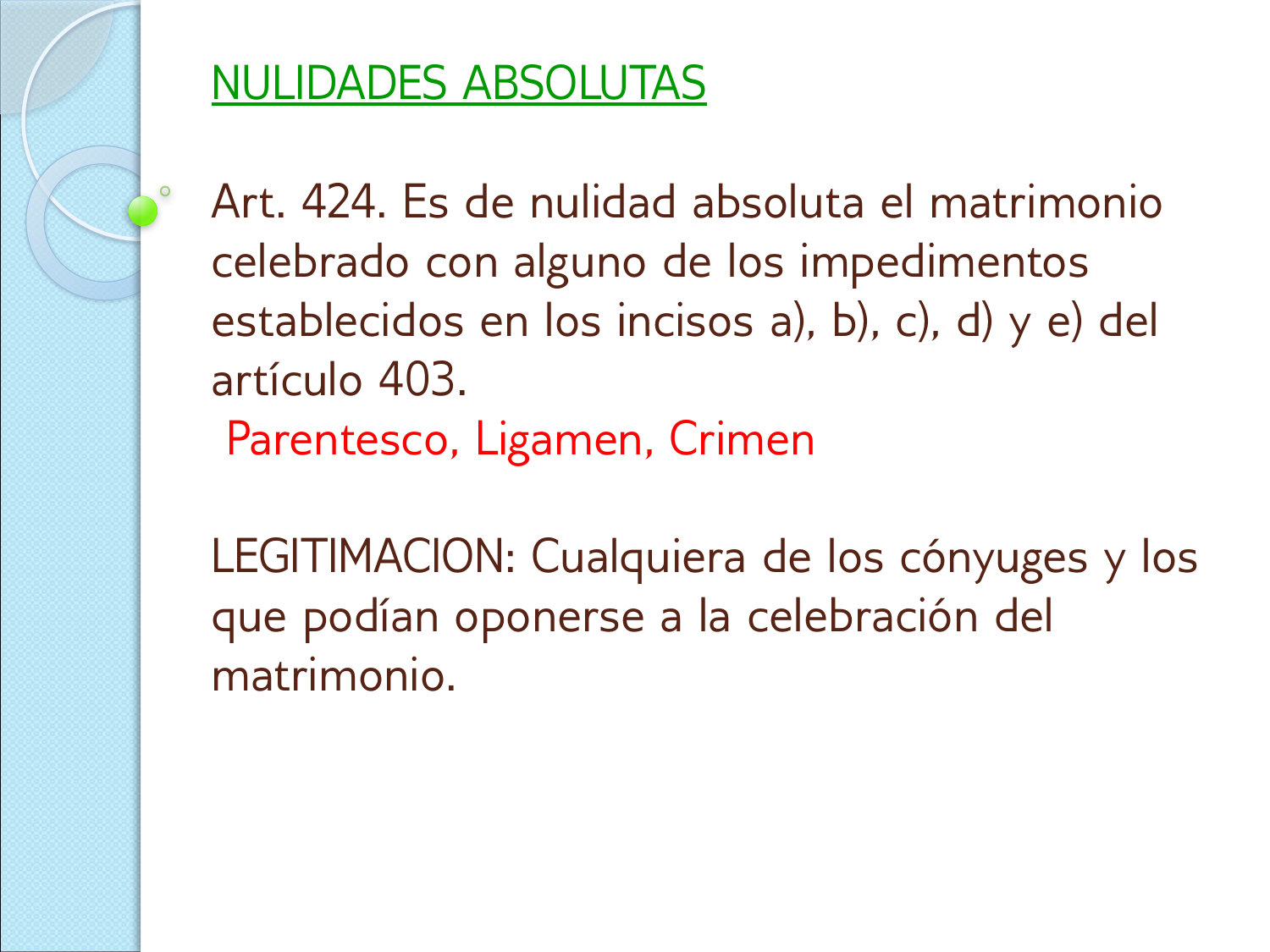

# NULIDADES ABSOLUTAS Art. 424. Es de nulidad absoluta el matrimonio celebrado con alguno de los impedimentos establecidos en los incisos a), b), c), d) y e) del artículo 403. Parentesco, Ligamen, Crimen LEGITIMACION: Cualquiera de los cónyuges y los que podían oponerse a la celebración del matrimonio.